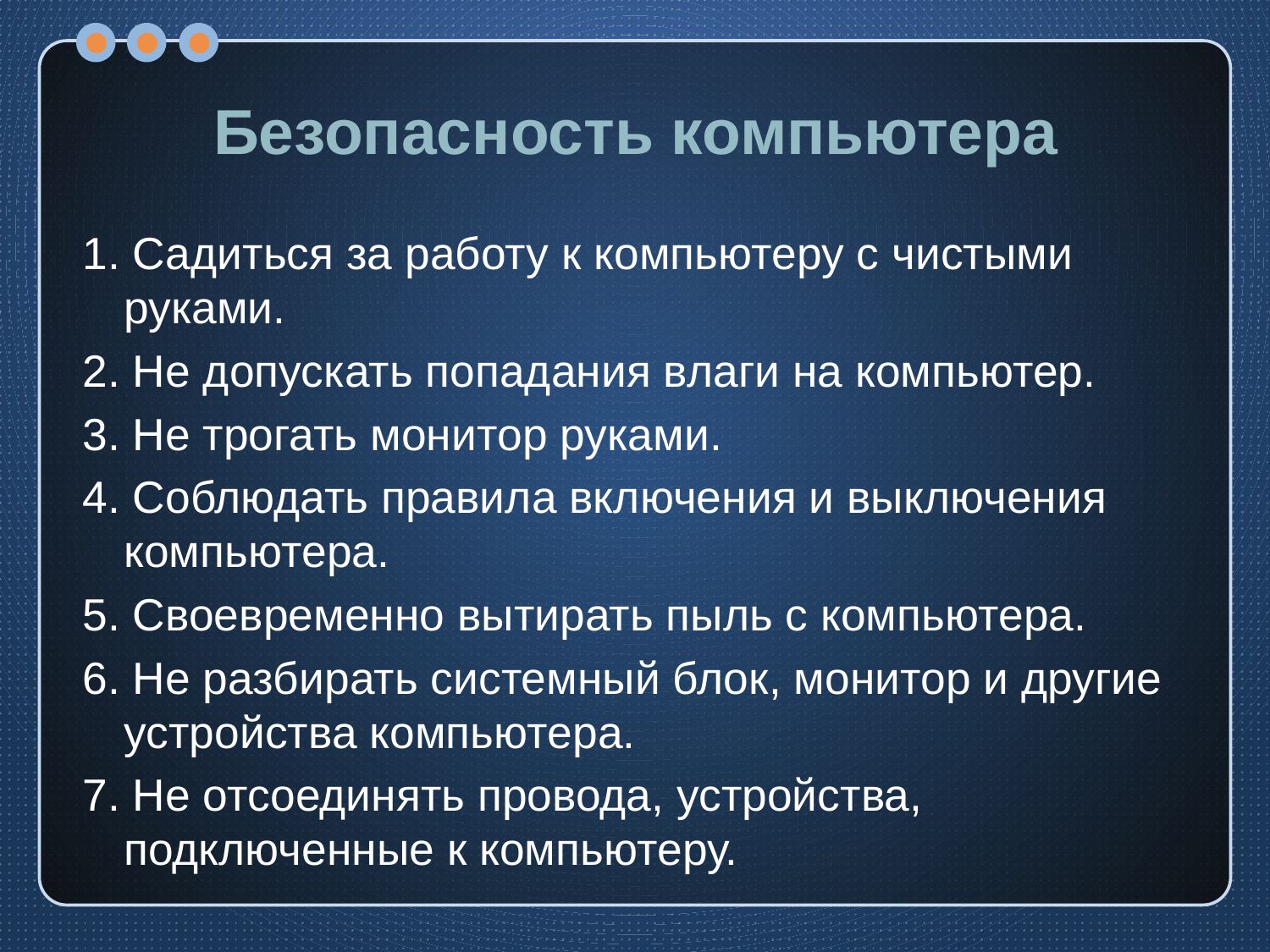

# Безопасность компьютера
1. Садиться за работу к компьютеру с чистыми руками.
2. Не допускать попадания влаги на компьютер.
3. Не трогать монитор руками.
4. Соблюдать правила включения и выключения компьютера.
5. Своевременно вытирать пыль с компьютера.
6. Не разбирать системный блок, монитор и другие устройства компьютера.
7. Не отсоединять провода, устройства, подключенные к компьютеру.